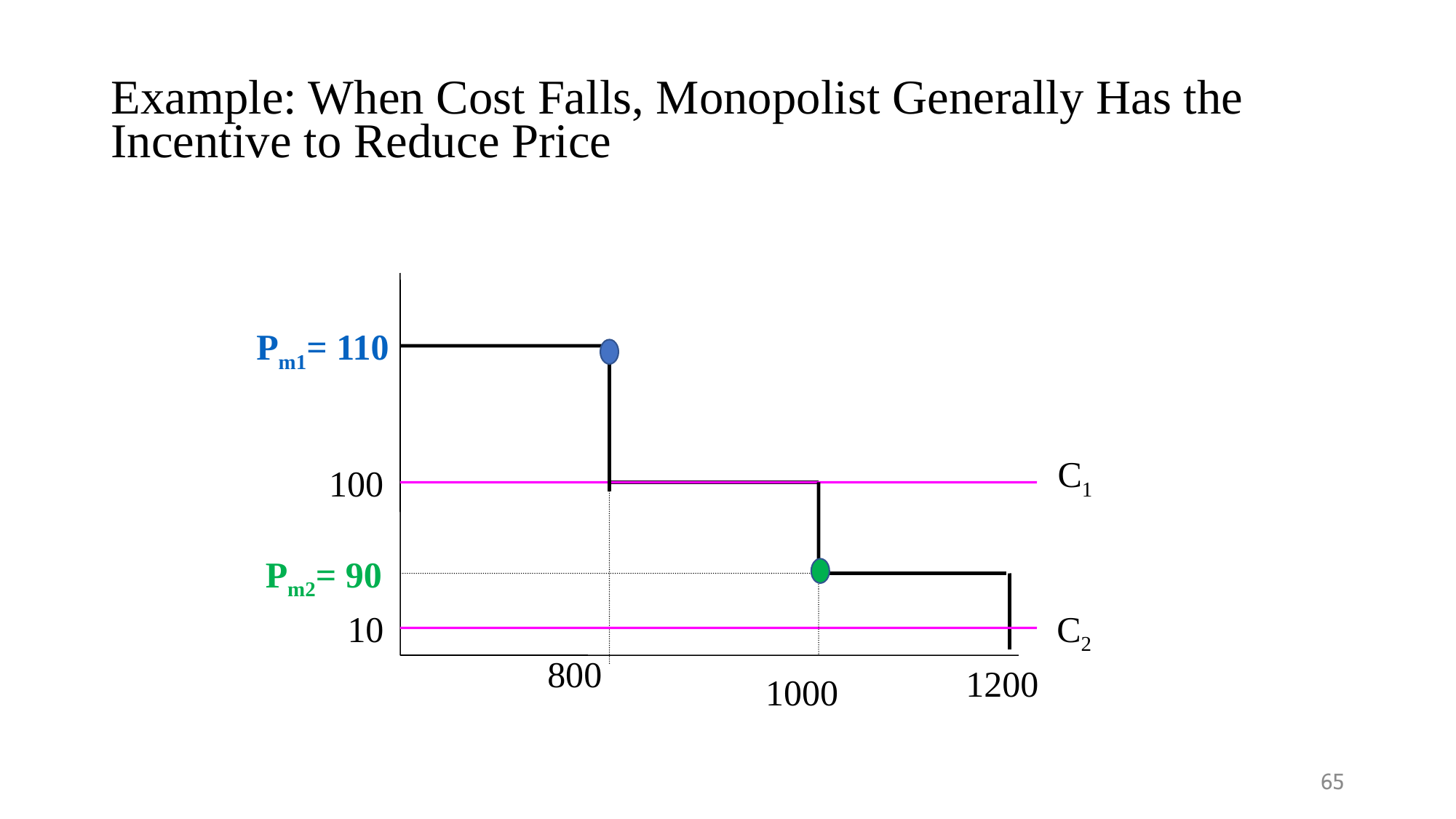

# Example: When Cost Falls, Monopolist Generally Has the Incentive to Reduce Price

Pm1= 110

C1
100

Pm2= 90

10
C2

800

1200
1000

65